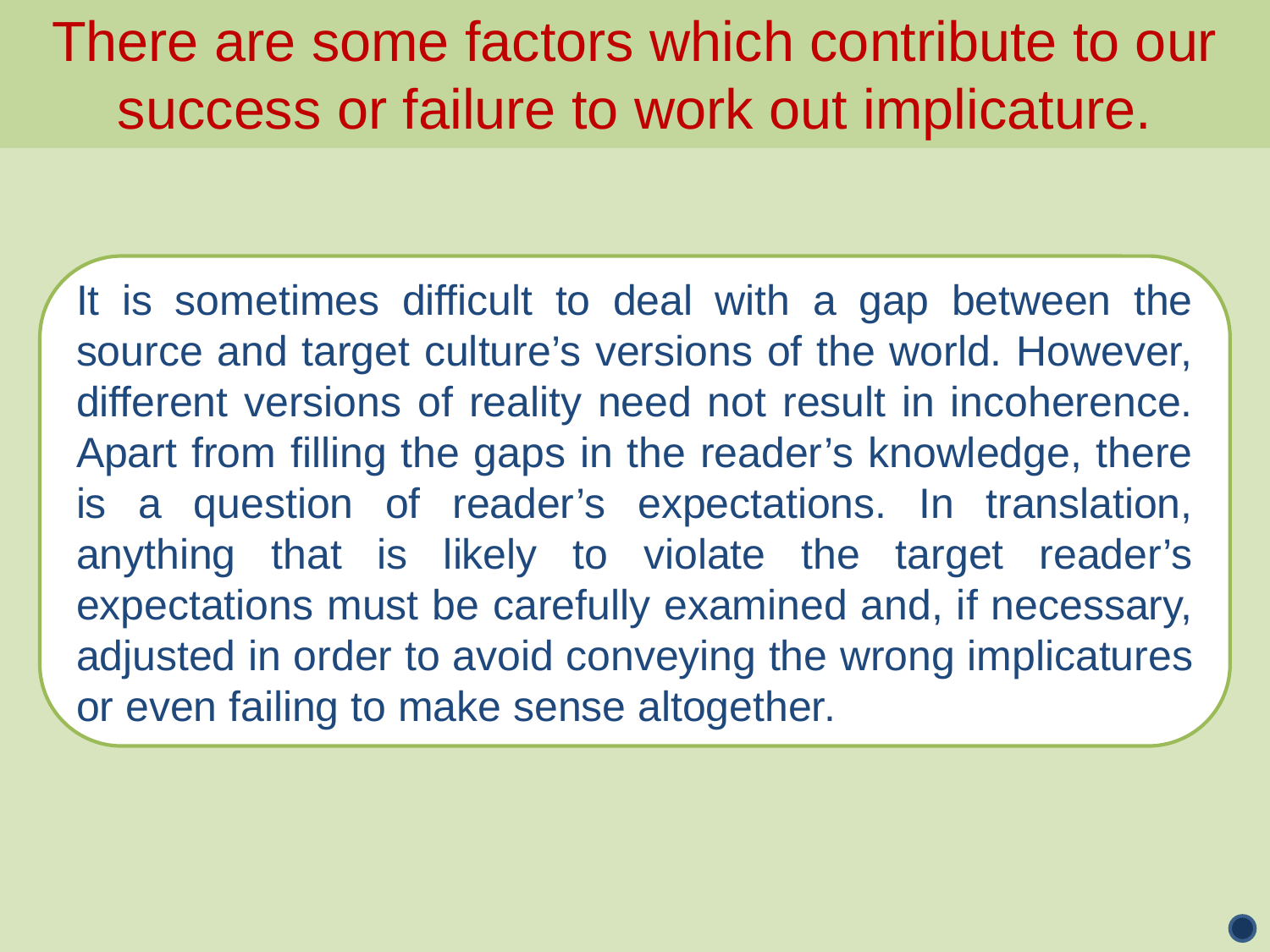

There are some factors which contribute to our success or failure to work out implicature.

It is sometimes difficult to deal with a gap between the source and target culture’s versions of the world. However, different versions of reality need not result in incoherence. Apart from filling the gaps in the reader’s knowledge, there is a question of reader’s expectations. In translation, anything that is likely to violate the target reader’s expectations must be carefully examined and, if necessary, adjusted in order to avoid conveying the wrong implicatures or even failing to make sense altogether.